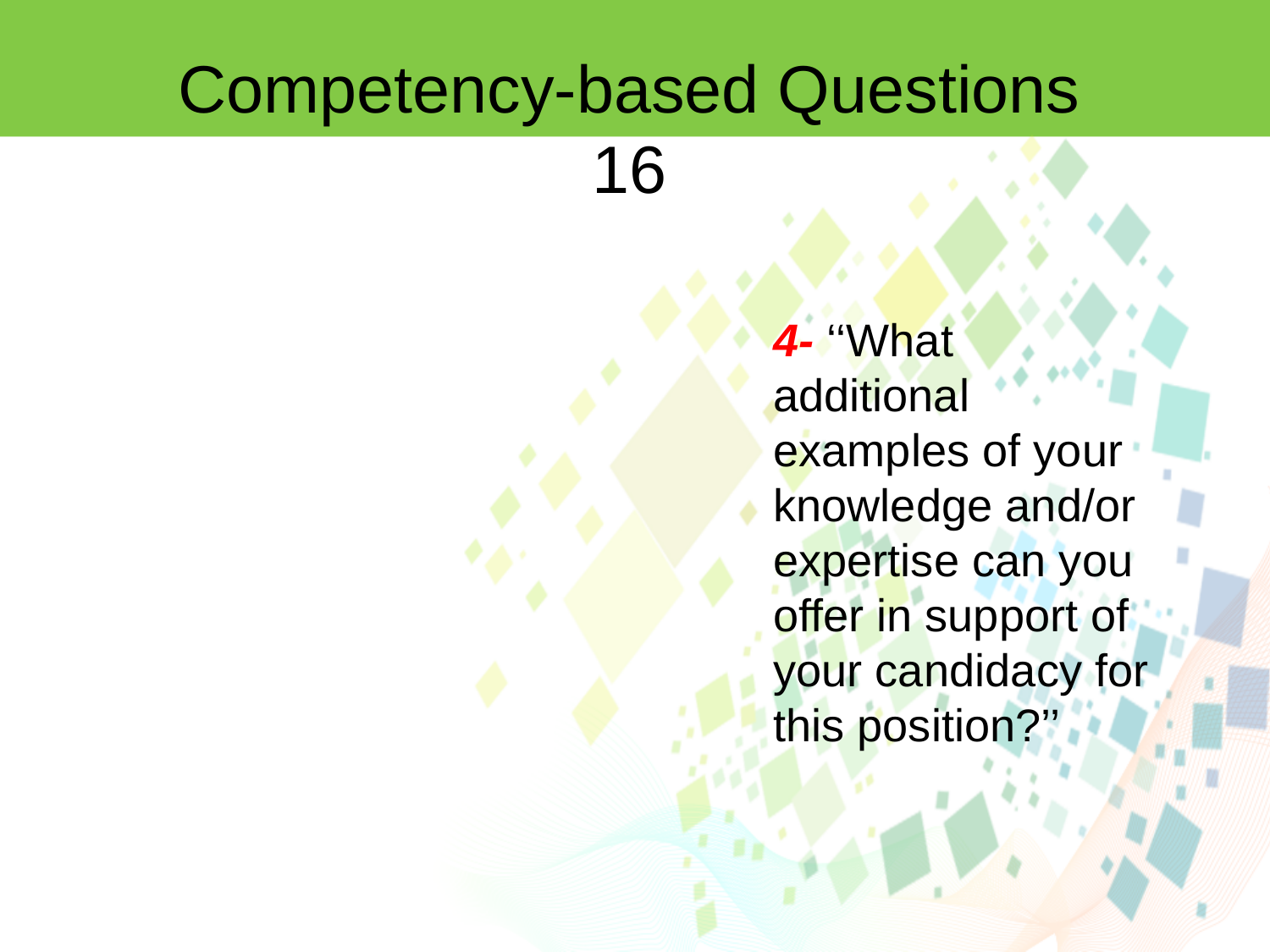

Competency-based Questions 16
4- ‘‘What additional examples of your knowledge and/or expertise can you offer in support of your candidacy for this position?’’